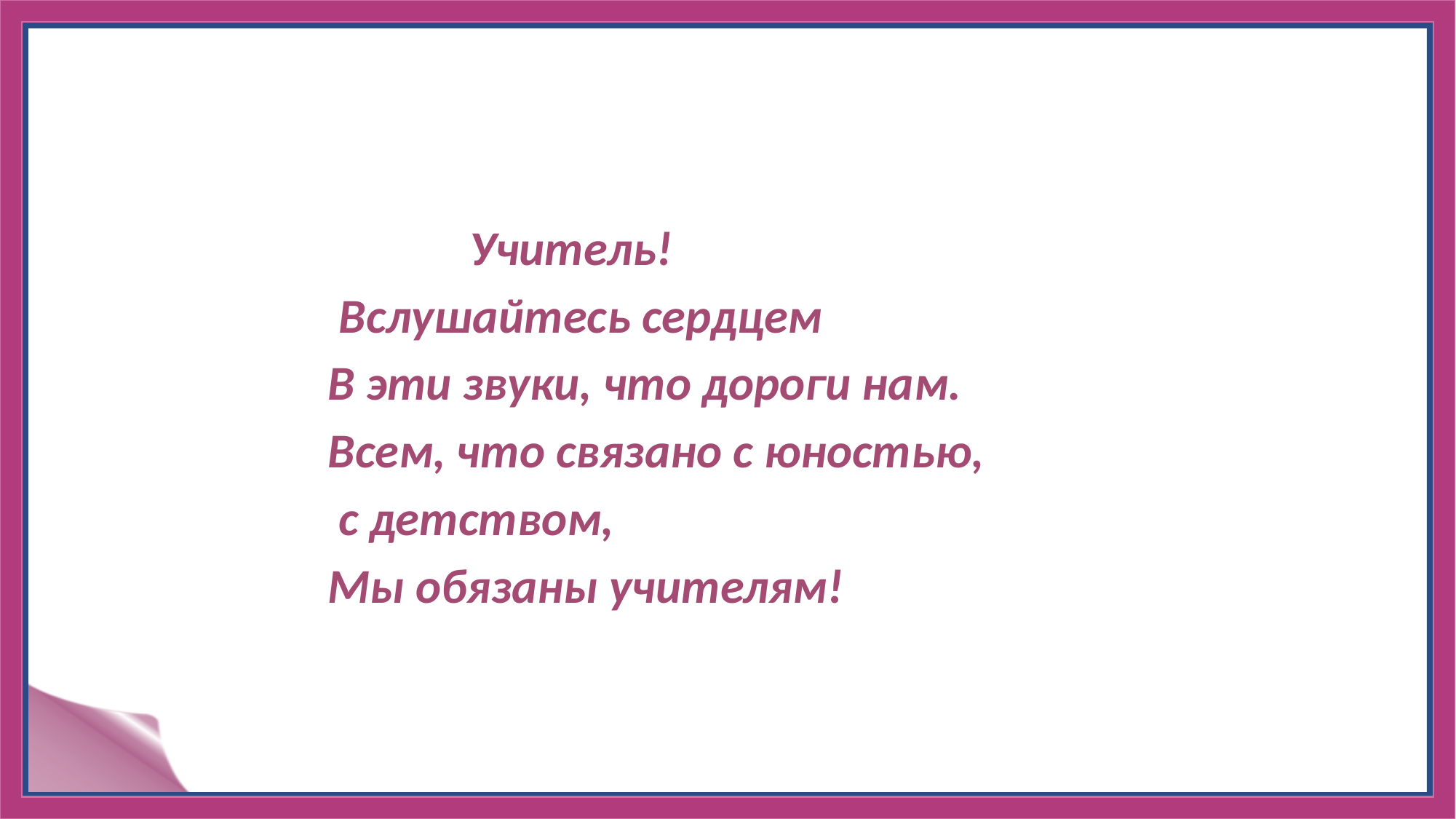

#
             Учитель!
 Вслушайтесь сердцем
В эти звуки, что дороги нам.
Всем, что связано с юностью,
 с детством,
Мы обязаны учителям!